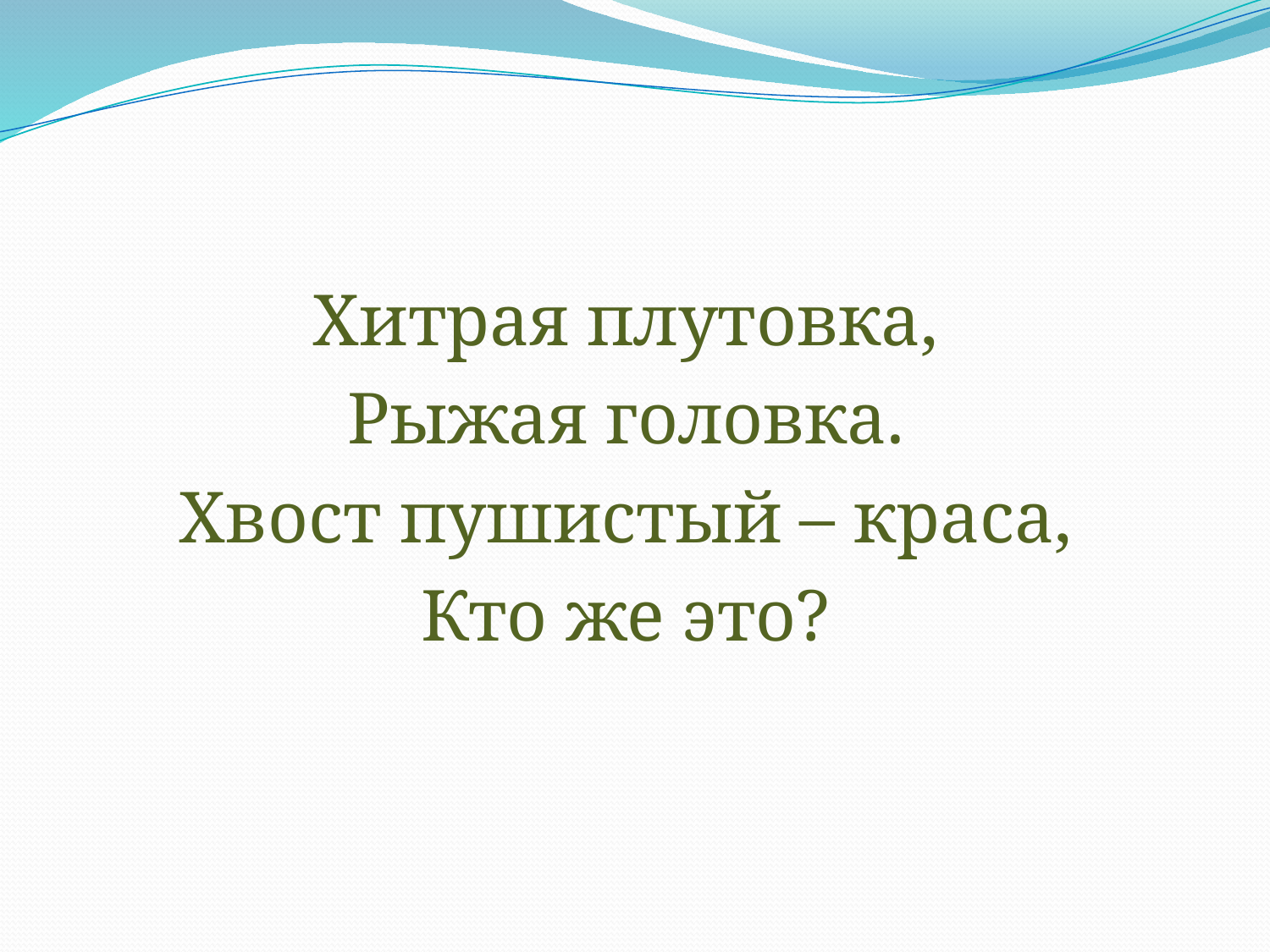

#
Хитрая плутовка,
Рыжая головка.
Хвост пушистый – краса,
Кто же это?